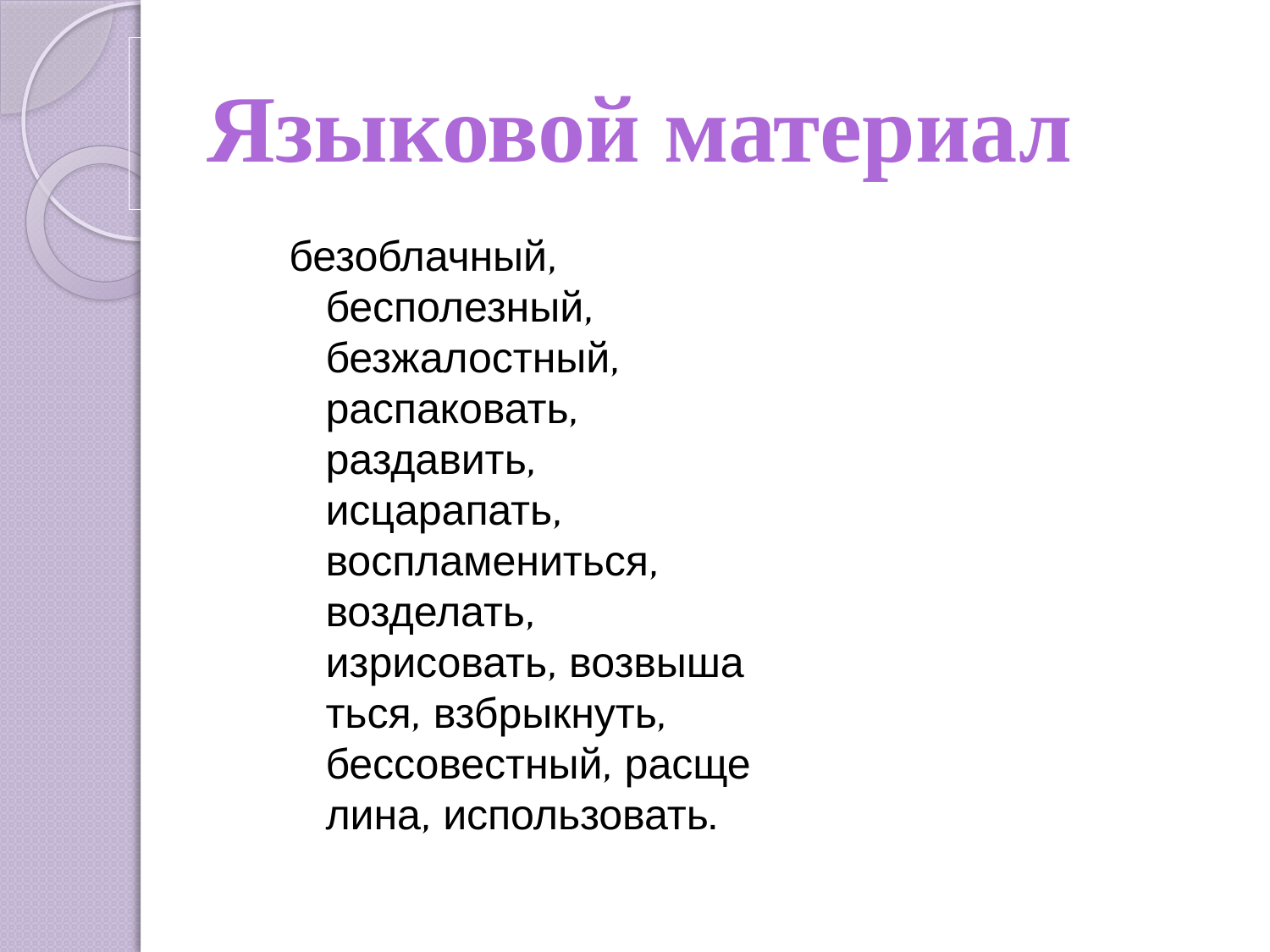

# Языковой материал

безоблачный, бесполезный, безжалостный, распаковать, раздавить, исцарапать, воспламениться, возделать,  изрисовать, возвышаться, взбрыкнуть, бессовестный, расщелина, использовать.